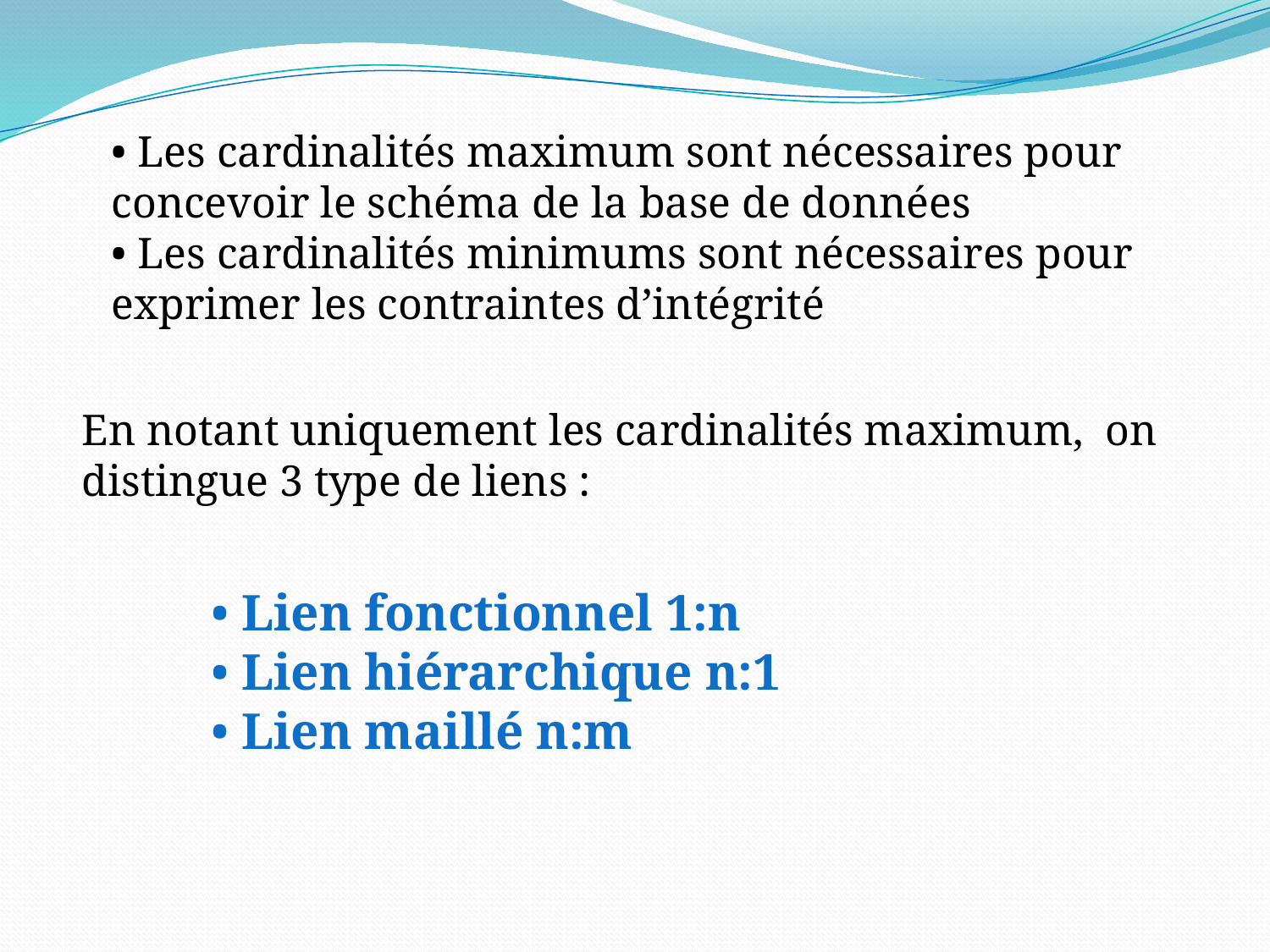

• Les cardinalités maximum sont nécessaires pour concevoir le schéma de la base de données
• Les cardinalités minimums sont nécessaires pour exprimer les contraintes d’intégrité
En notant uniquement les cardinalités maximum,  on distingue 3 type de liens :
• Lien fonctionnel 1:n
• Lien hiérarchique n:1
• Lien maillé n:m